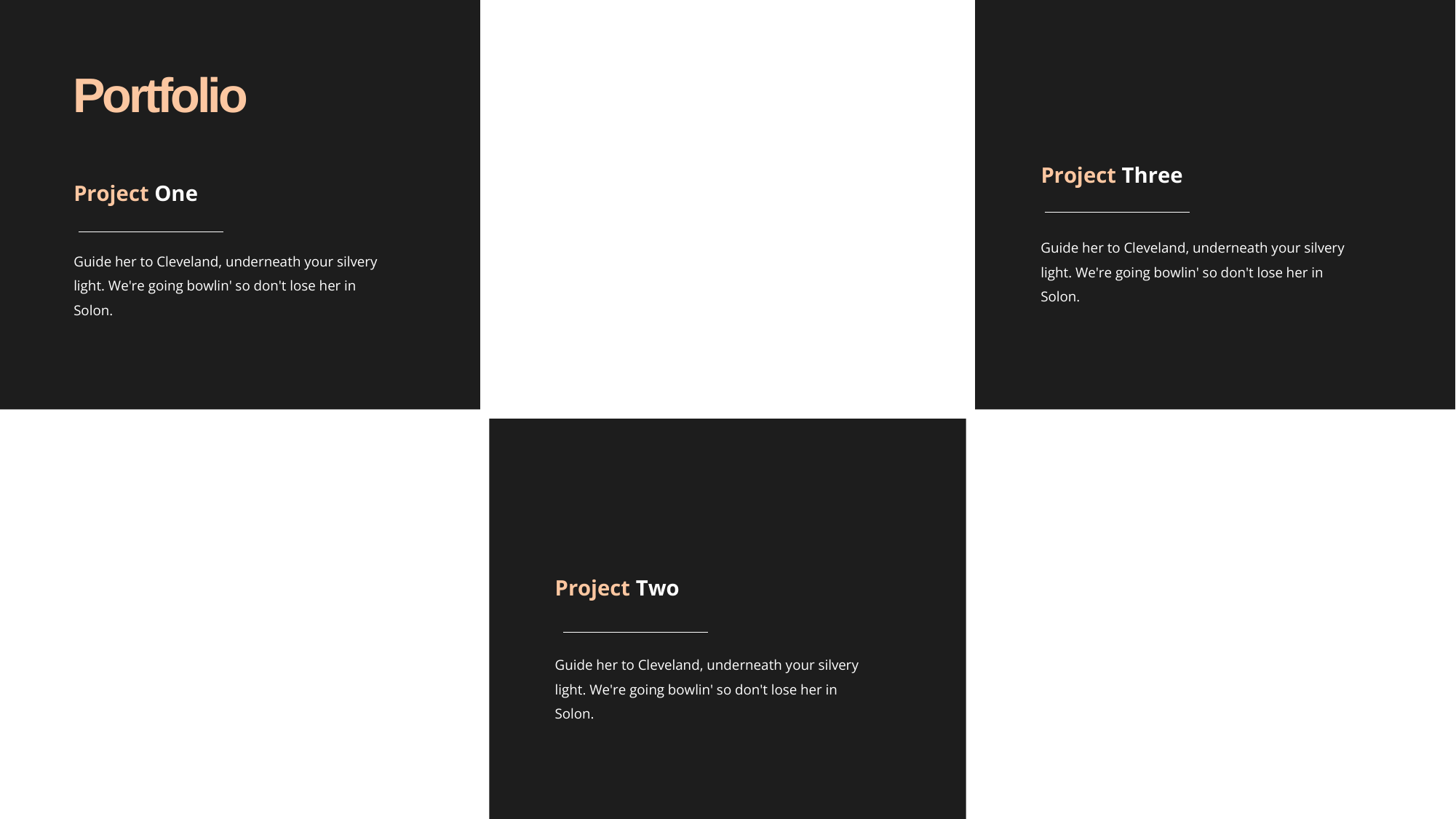

Portfolio
Project Three
Project One
Guide her to Cleveland, underneath your silvery light. We're going bowlin' so don't lose her in Solon.
Guide her to Cleveland, underneath your silvery light. We're going bowlin' so don't lose her in Solon.

Project Two
Guide her to Cleveland, underneath your silvery light. We're going bowlin' so don't lose her in Solon.